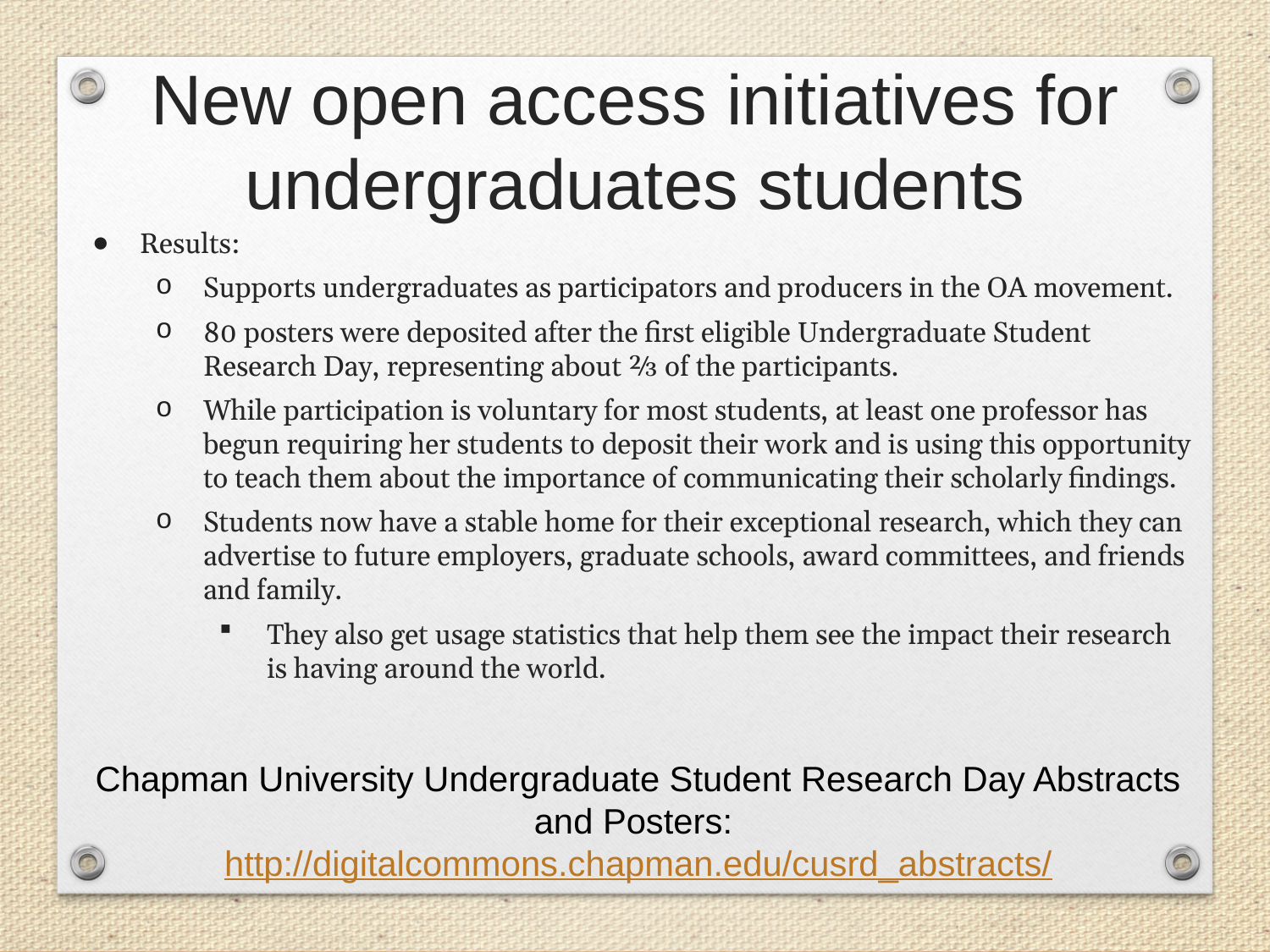

# New open access initiatives for undergraduates students
Results:
Supports undergraduates as participators and producers in the OA movement.
80 posters were deposited after the first eligible Undergraduate Student Research Day, representing about ⅔ of the participants.
While participation is voluntary for most students, at least one professor has begun requiring her students to deposit their work and is using this opportunity to teach them about the importance of communicating their scholarly findings.
Students now have a stable home for their exceptional research, which they can advertise to future employers, graduate schools, award committees, and friends and family.
They also get usage statistics that help them see the impact their research is having around the world.

Chapman University Undergraduate Student Research Day Abstracts and Posters:
http://digitalcommons.chapman.edu/cusrd_abstracts/